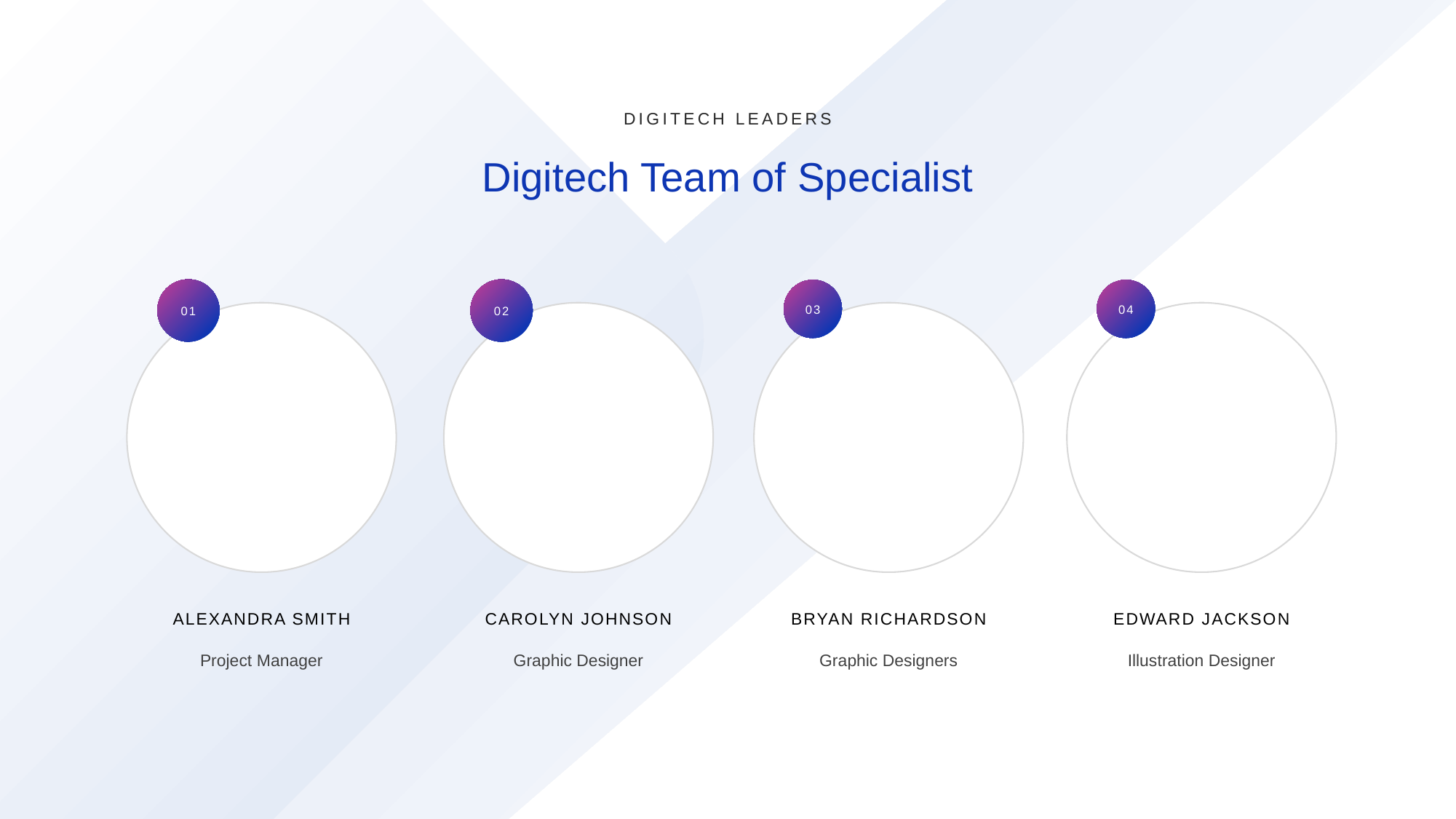

DIGITECH LEADERS
Digitech Team of Specialist
01
02
03
04

ALEXANDRA SMITH
CAROLYN JOHNSON
BRYAN RICHARDSON
EDWARD JACKSON
Project Manager
Graphic Designer
Graphic Designers
Illustration Designer